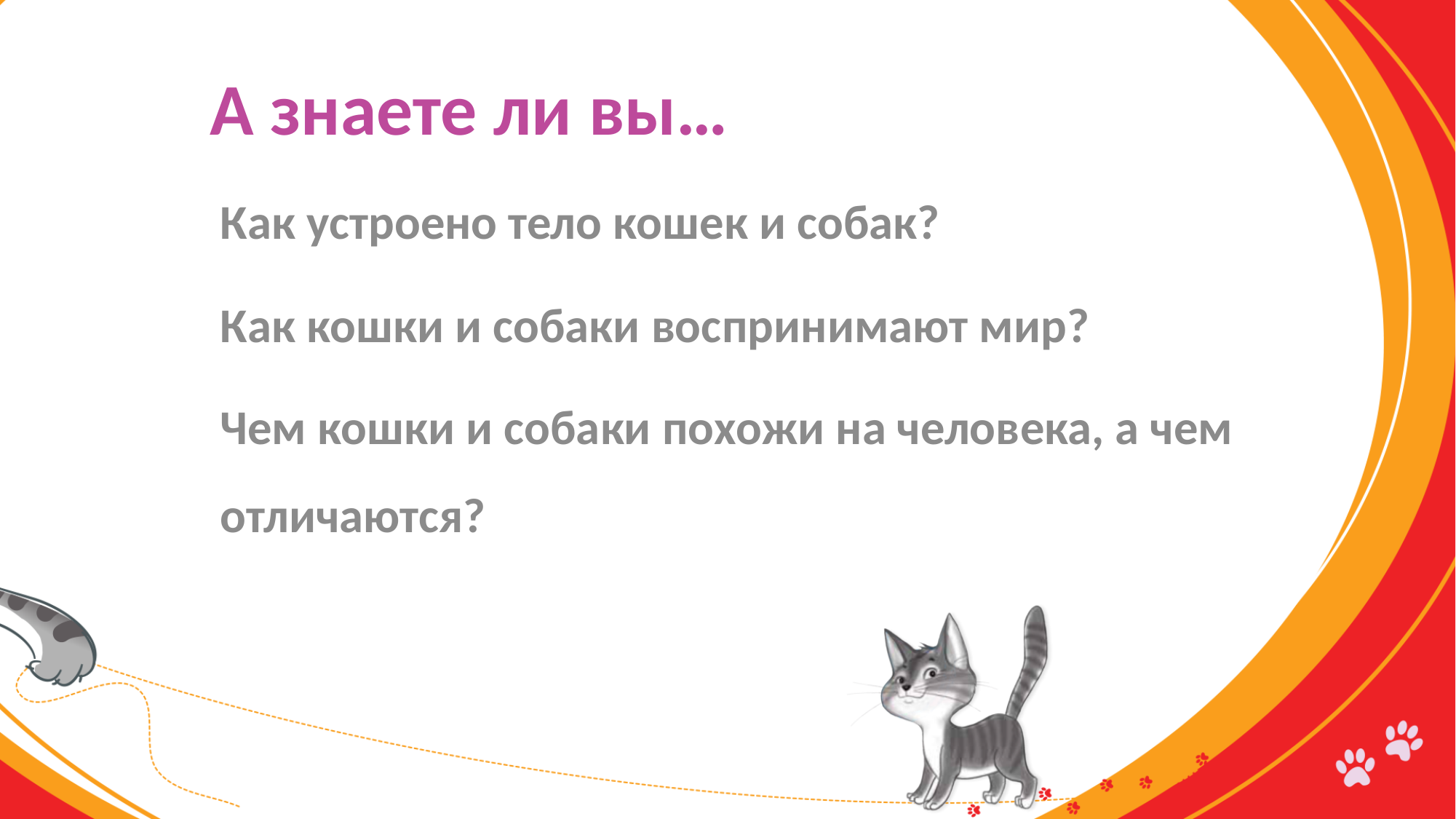

# А знаете ли вы…
Как устроено тело кошек и собак?
Как кошки и собаки воспринимают мир?
Чем кошки и собаки похожи на человека, а чем отличаются?